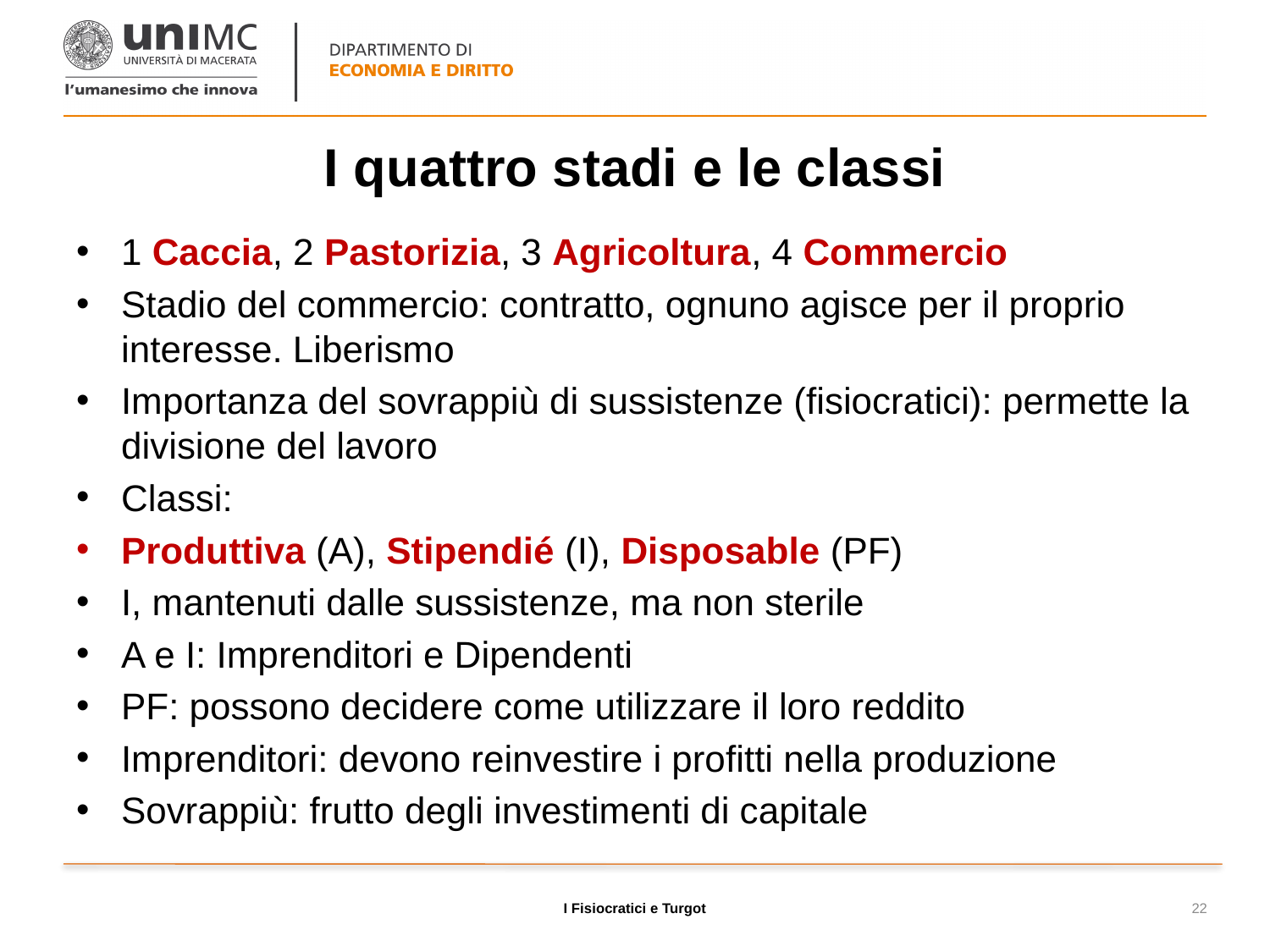

# I quattro stadi e le classi
1 Caccia, 2 Pastorizia, 3 Agricoltura, 4 Commercio
Stadio del commercio: contratto, ognuno agisce per il proprio interesse. Liberismo
Importanza del sovrappiù di sussistenze (fisiocratici): permette la divisione del lavoro
Classi:
Produttiva (A), Stipendié (I), Disposable (PF)
I, mantenuti dalle sussistenze, ma non sterile
A e I: Imprenditori e Dipendenti
PF: possono decidere come utilizzare il loro reddito
Imprenditori: devono reinvestire i profitti nella produzione
Sovrappiù: frutto degli investimenti di capitale
I Fisiocratici e Turgot
22